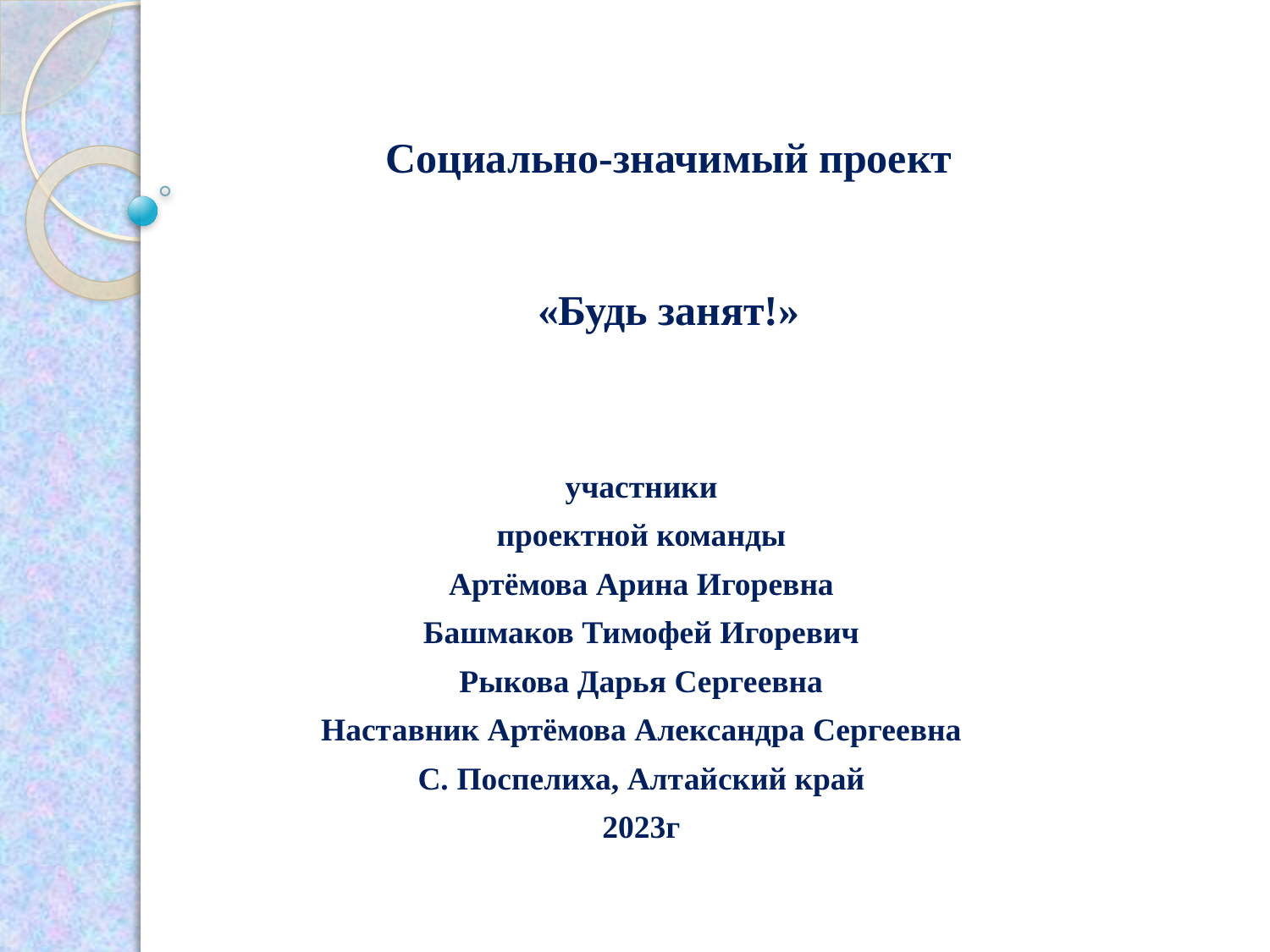

# Социально-значимый проект «Будь занят!»
участники
проектной команды
Артёмова Арина Игоревна
Башмаков Тимофей Игоревич
Рыкова Дарья Сергеевна
Наставник Артёмова Александра Сергеевна
С. Поспелиха, Алтайский край
2023г